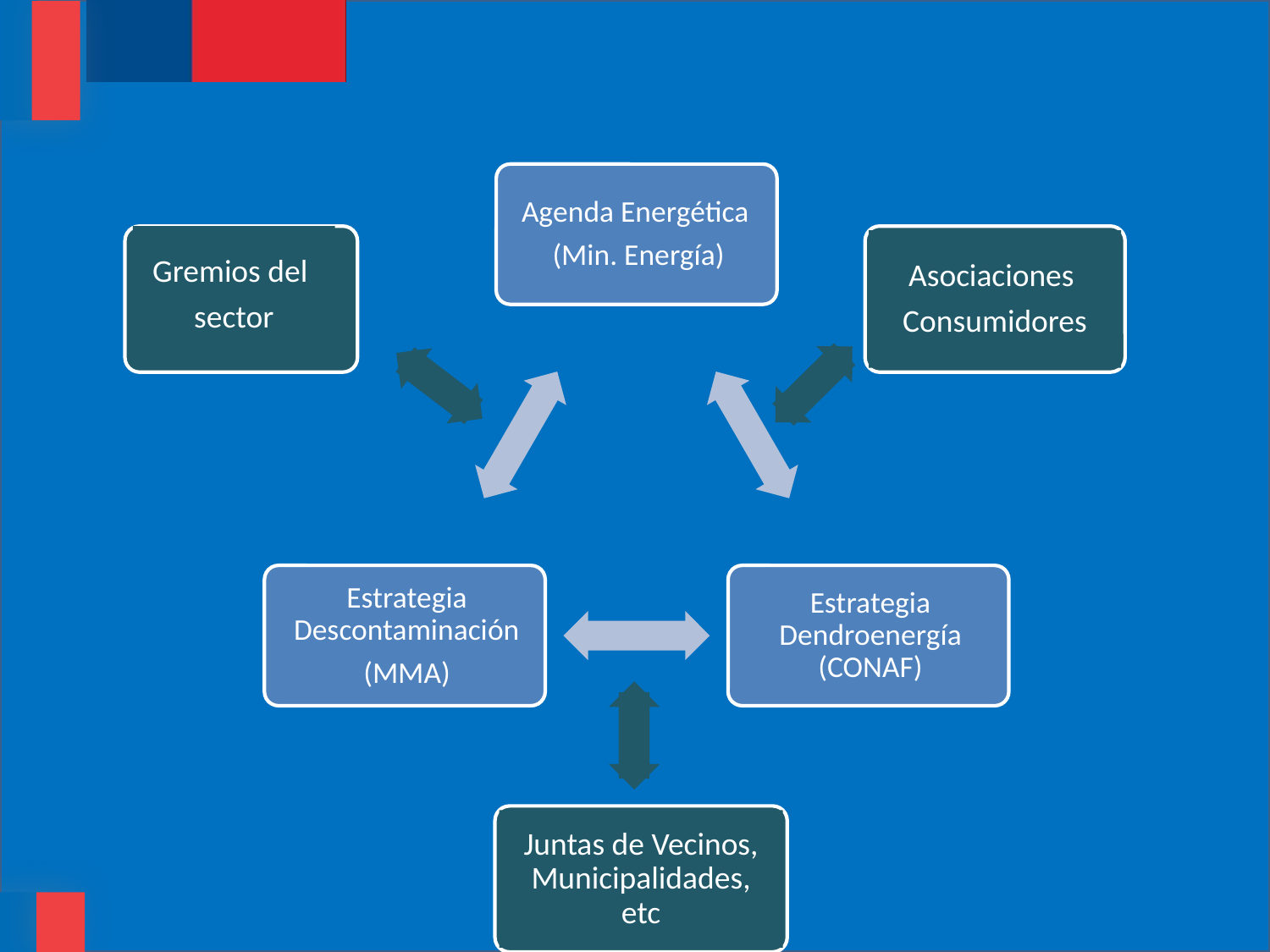

Agenda Energética
(Min. Energía)

Estrategia Dendroenergía (CONAF)

Estrategia Descontaminación
(MMA)

Gremios del
sector

Asociaciones
Consumidores

Juntas de Vecinos, Municipalidades, etc